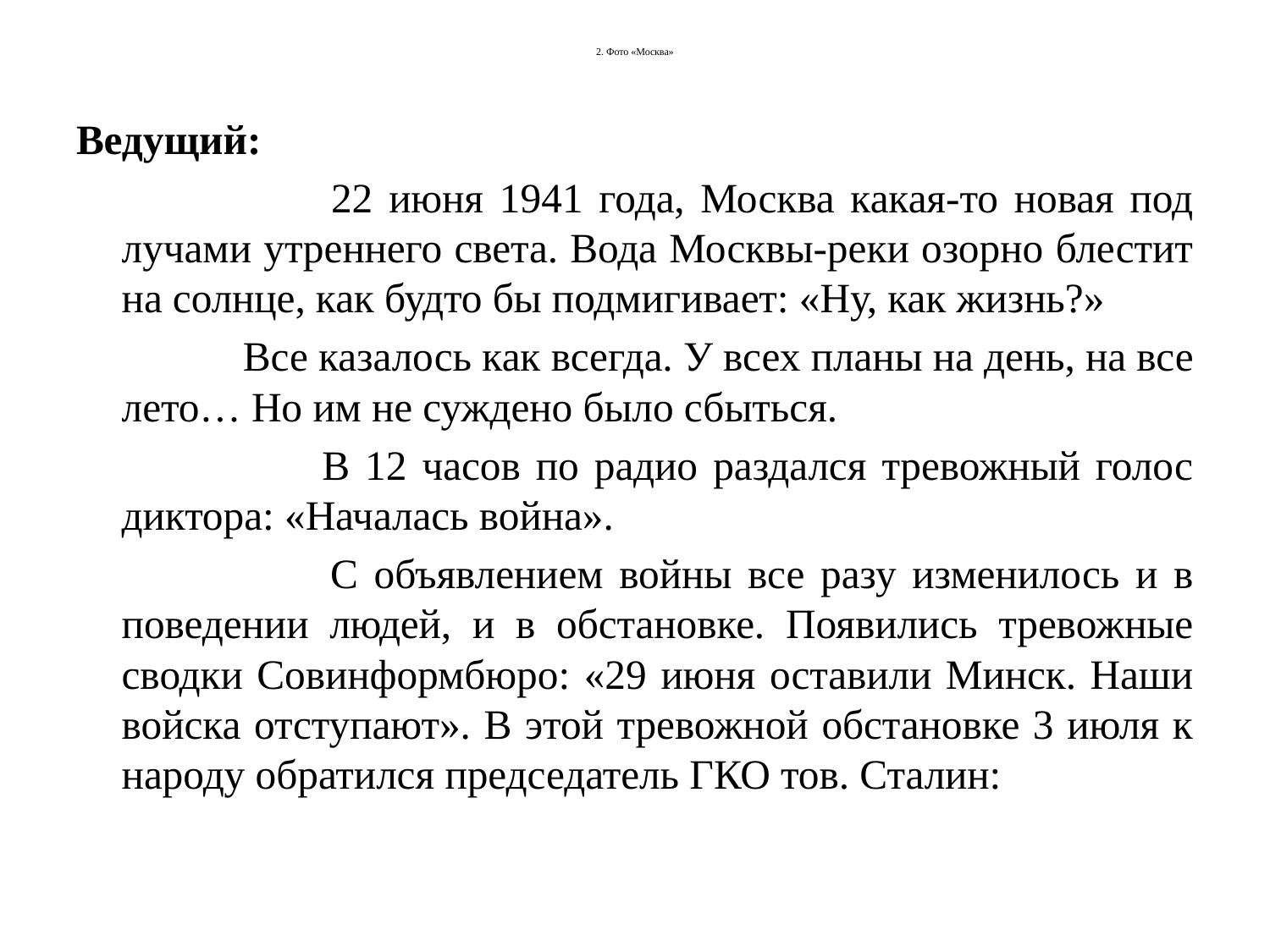

# 2. Фото «Москва»
Ведущий:
                22 июня 1941 года, Москва какая-то новая под лучами утреннего света. Вода Москвы-реки озорно блестит на солнце, как будто бы подмигивает: «Ну, как жизнь?»
                Все казалось как всегда. У всех планы на день, на все лето… Но им не суждено было сбыться.
                В 12 часов по радио раздался тревожный голос диктора: «Началась война».
                С объявлением войны все разу изменилось и в поведении людей, и в обстановке. Появились тревожные сводки Совинформбюро: «29 июня оставили Минск. Наши войска отступают». В этой тревожной обстановке 3 июля к народу обратился председатель ГКО тов. Сталин: